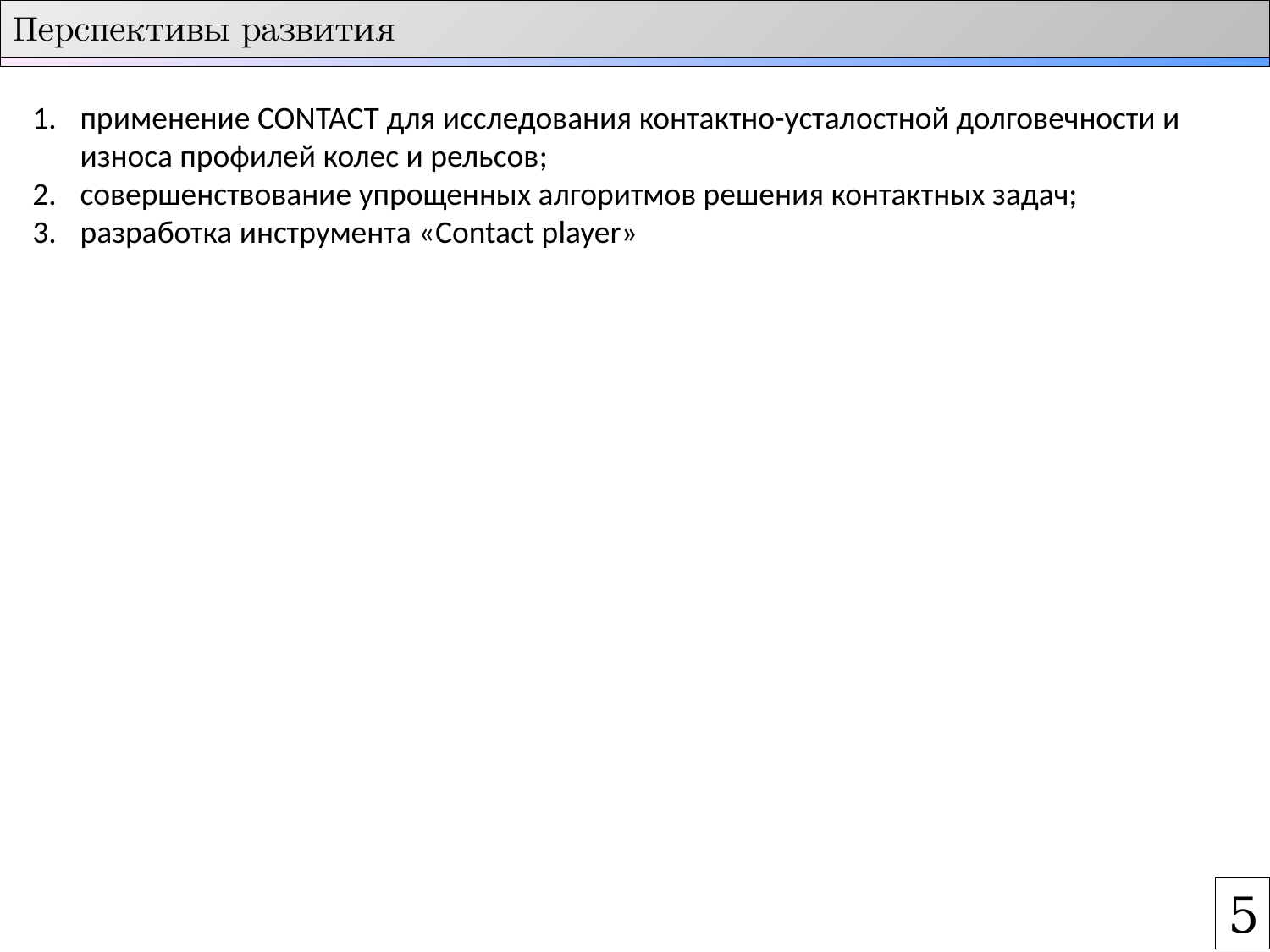

Перспективы развития

применение CONTACT для исследования контактно-усталостной долговечности и износа профилей колес и рельсов;
совершенствование упрощенных алгоритмов решения контактных задач;
разработка инструмента «Contact player»
5